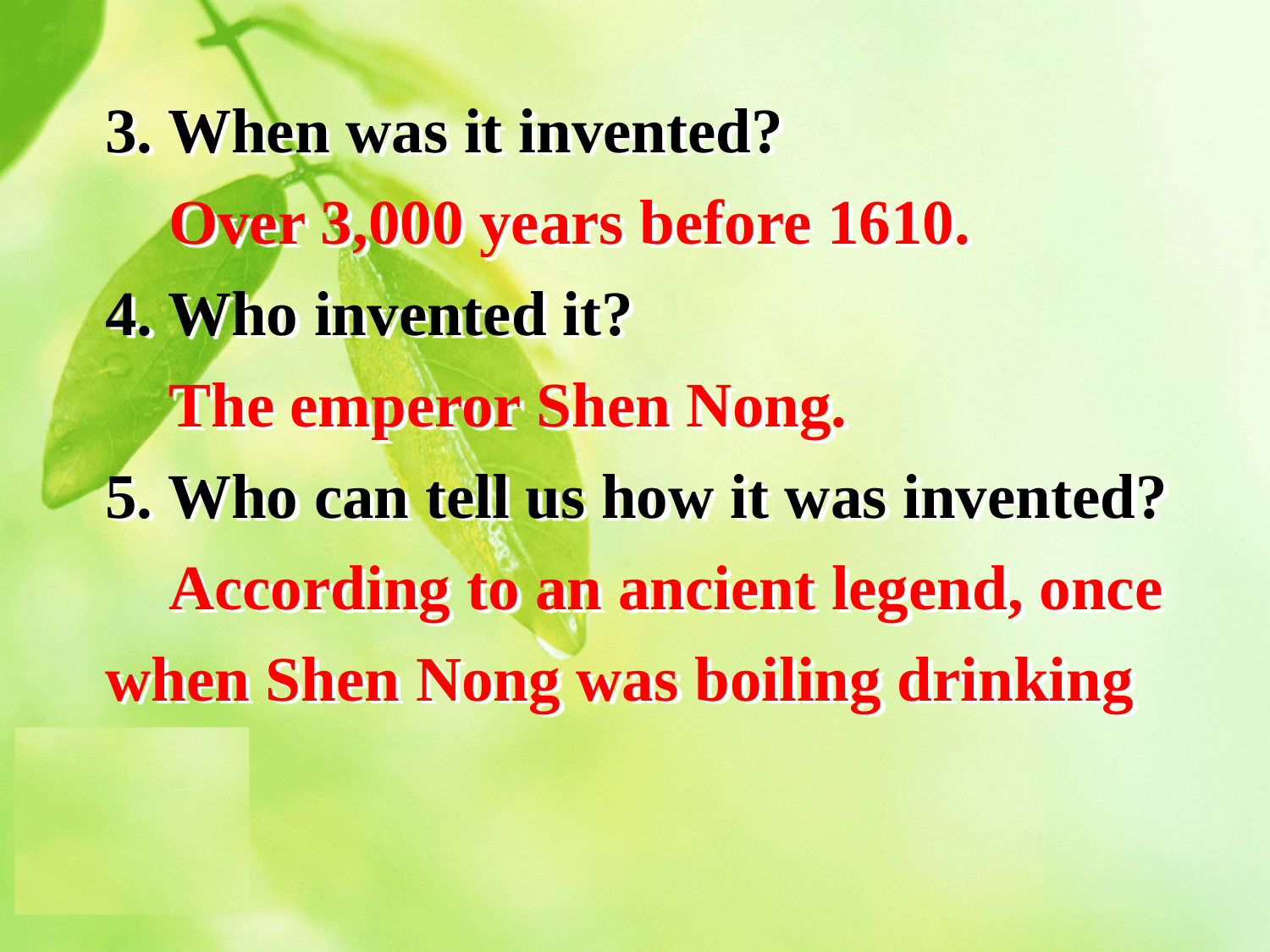

3. When was it invented?
       Over 3,000 years before 1610.
   4. Who invented it?
       The emperor Shen Nong.
   5. Who can tell us how it was invented?
       According to an ancient legend, once when Shen Nong was boiling drinking